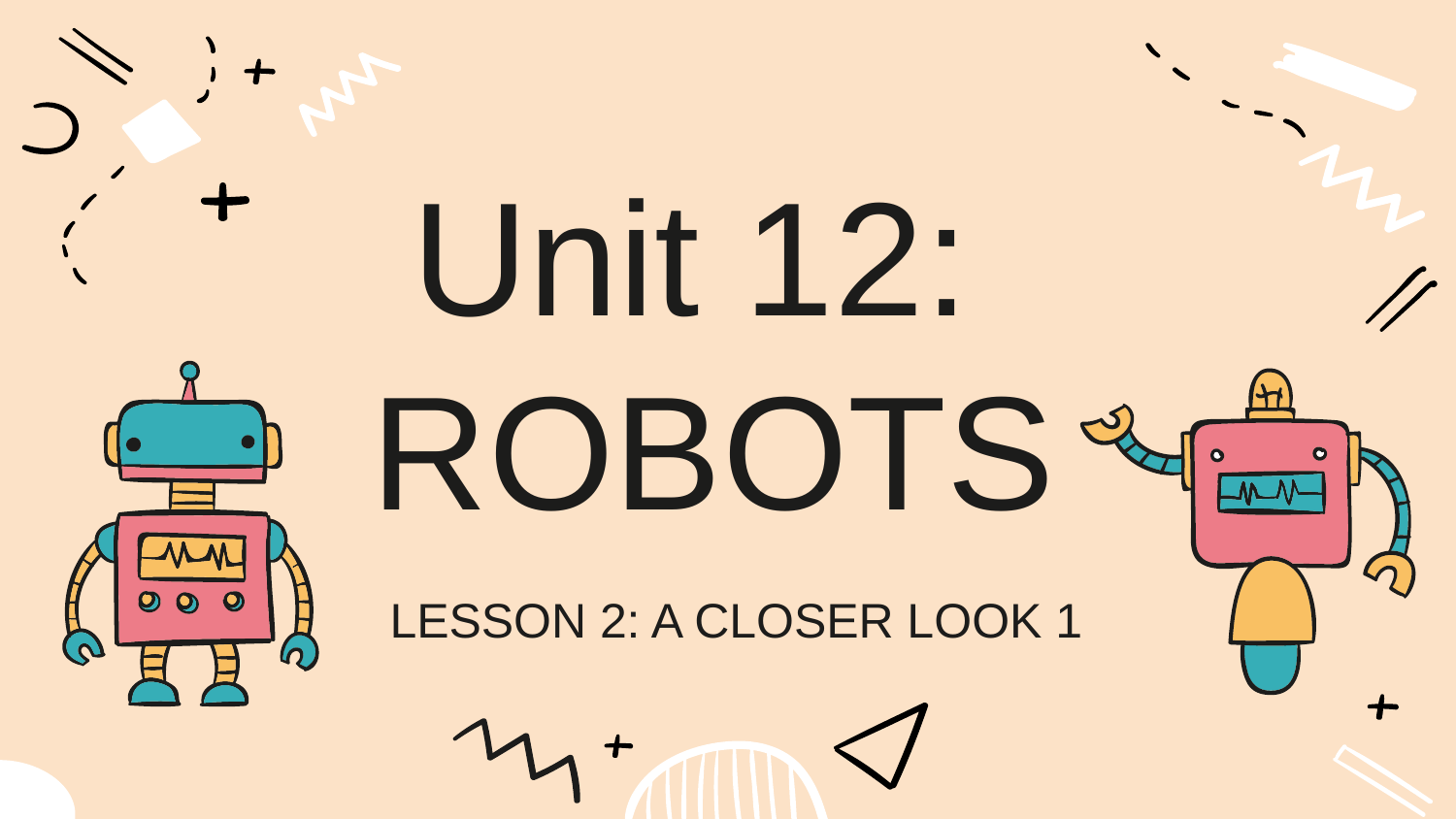

# Unit 12: ROBOTS

LESSON 2: A CLOSER LOOK 1